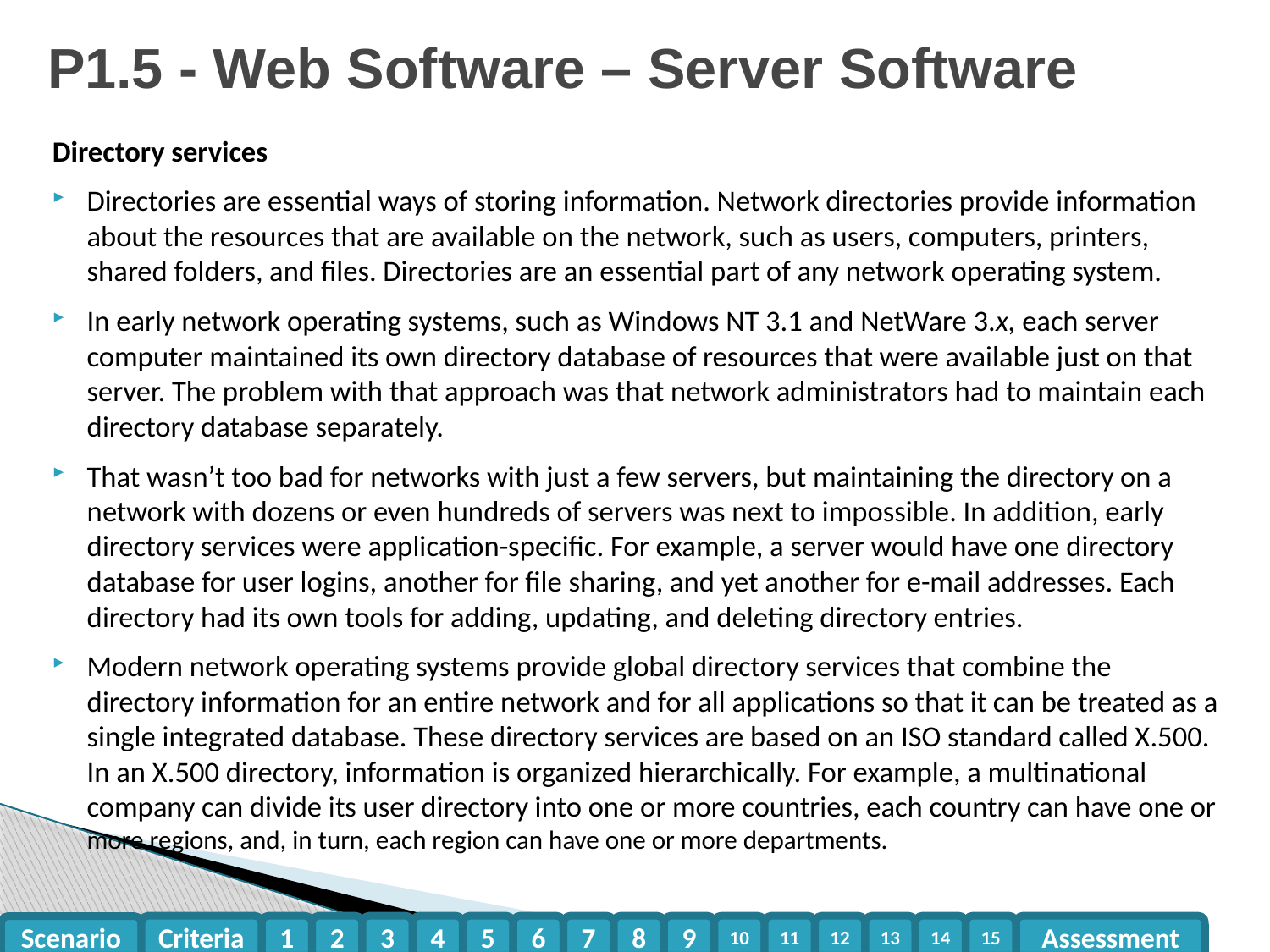

# P1.5 - Web Software – Server Software
Directory services
Directories are essential ways of storing information. Network directories provide information about the resources that are available on the network, such as users, computers, printers, shared folders, and files. Directories are an essential part of any network operating system.
In early network operating systems, such as Windows NT 3.1 and NetWare 3.x, each server computer maintained its own directory database of resources that were available just on that server. The problem with that approach was that network administrators had to maintain each directory database separately.
That wasn’t too bad for networks with just a few servers, but maintaining the directory on a network with dozens or even hundreds of servers was next to impossible. In addition, early directory services were application-specific. For example, a server would have one directory database for user logins, another for file sharing, and yet another for e-mail addresses. Each directory had its own tools for adding, updating, and deleting directory entries.
Modern network operating systems provide global directory services that combine the directory information for an entire network and for all applications so that it can be treated as a single integrated database. These directory services are based on an ISO standard called X.500. In an X.500 directory, information is organized hierarchically. For example, a multinational company can divide its user directory into one or more countries, each country can have one or more regions, and, in turn, each region can have one or more departments.